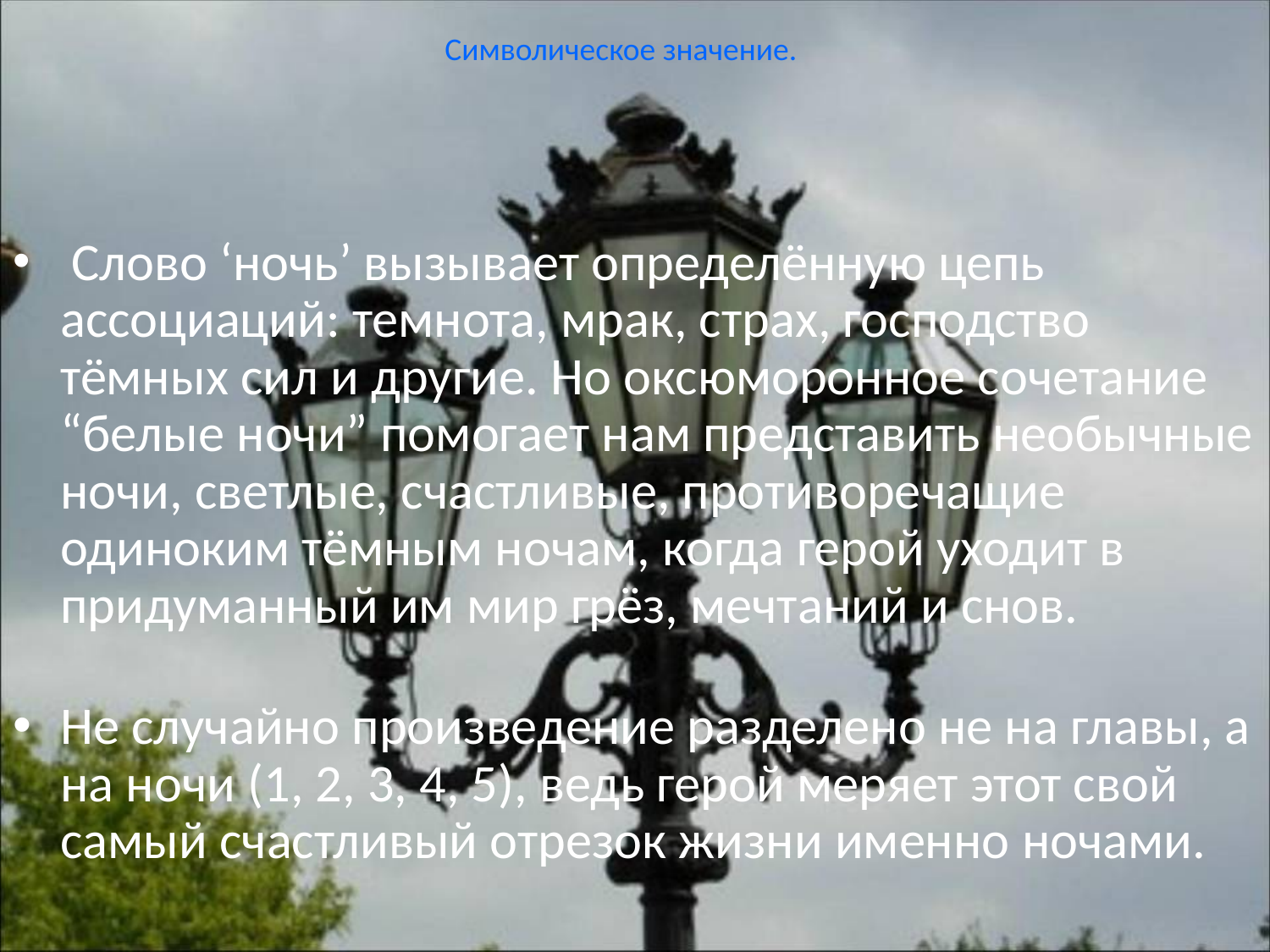

# Символическое значение.

 Слово ‘ночь’ вызывает определённую цепь ассоциаций: темнота, мрак, страх, господство тёмных сил и другие. Но оксюморонное сочетание “белые ночи” помогает нам представить необычные ночи, светлые, счастливые, противоречащие одиноким тёмным ночам, когда герой уходит в придуманный им мир грёз, мечтаний и снов.

Не случайно произведение разделено не на главы, а на ночи (1, 2, 3, 4, 5), ведь герой меряет этот свой самый счастливый отрезок жизни именно ночами.